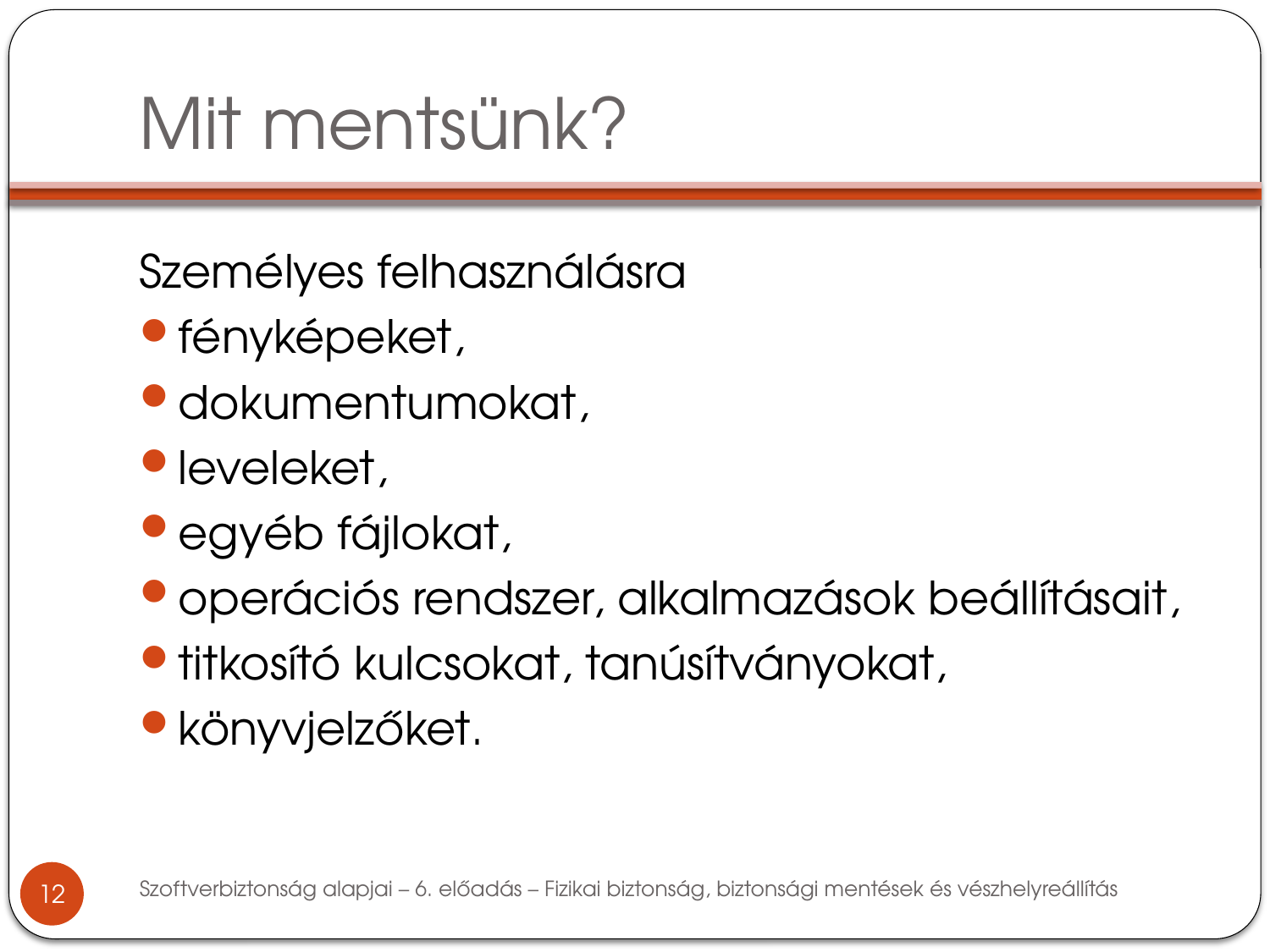

# Mit mentsünk?
Személyes felhasználásra
fényképeket,
dokumentumokat,
leveleket,
egyéb fájlokat,
operációs rendszer, alkalmazások beállításait,
titkosító kulcsokat, tanúsítványokat,
könyvjelzőket.
Szoftverbiztonság alapjai – 6. előadás – Fizikai biztonság, biztonsági mentések és vészhelyreállítás
12